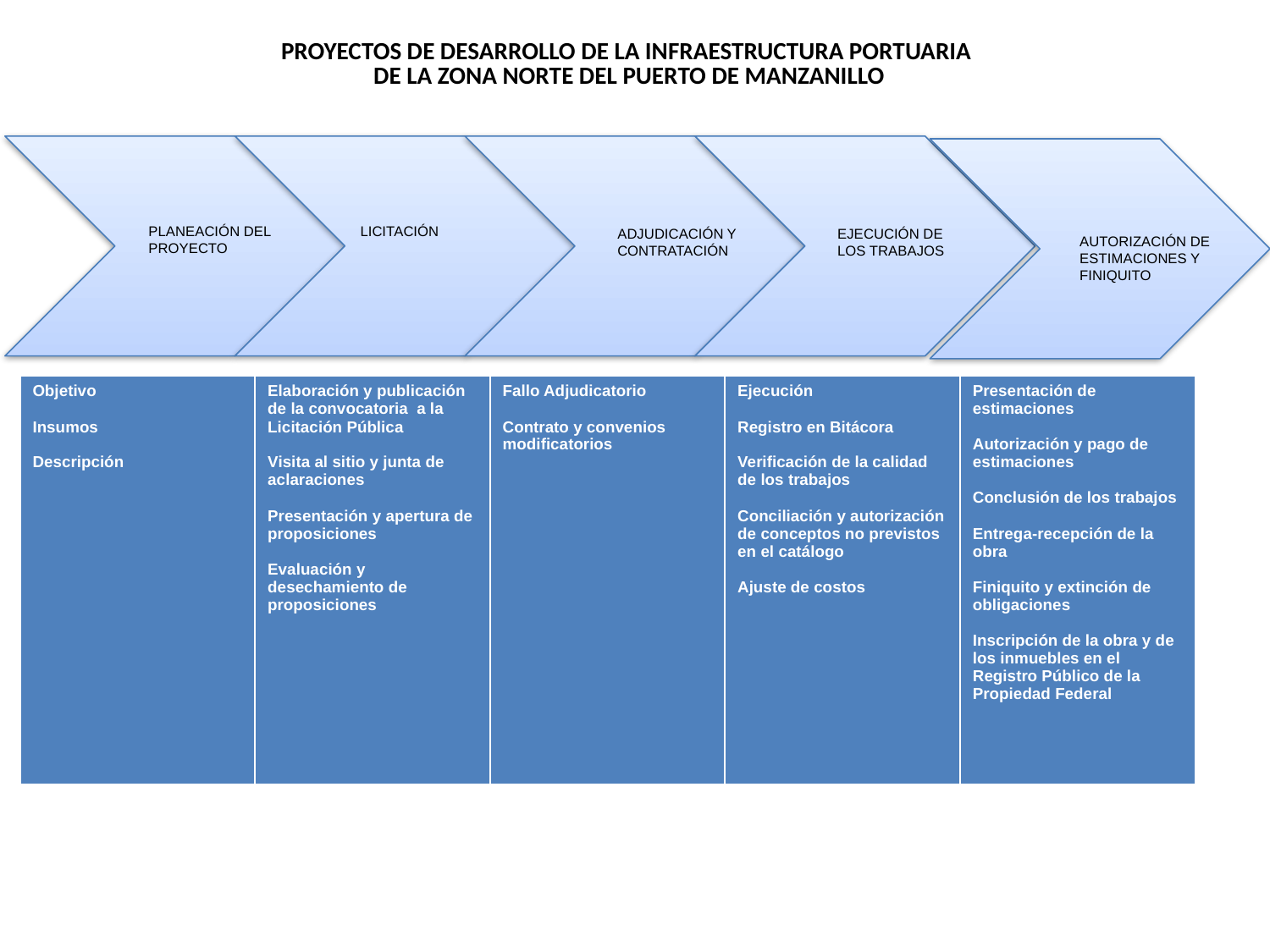

# PROYECTOS DE DESARROLLO DE LA INFRAESTRUCTURA PORTUARIA DE LA ZONA NORTE DEL PUERTO DE MANZANILLO

PLANEACIÓN DEL
PROYECTO
LICITACIÓN
ADJUDICACIÓN Y CONTRATACIÓN
EJECUCIÓN DE LOS TRABAJOS
AUTORIZACIÓN DE ESTIMACIONES Y FINIQUITO
| Objetivo Insumos Descripción | Elaboración y publicación de la convocatoria a la Licitación Pública Visita al sitio y junta de aclaraciones Presentación y apertura de proposiciones Evaluación y desechamiento de proposiciones | Fallo Adjudicatorio Contrato y convenios modificatorios | Ejecución Registro en Bitácora Verificación de la calidad de los trabajos Conciliación y autorización de conceptos no previstos en el catálogo Ajuste de costos | Presentación de estimaciones Autorización y pago de estimaciones Conclusión de los trabajos Entrega-recepción de la obra Finiquito y extinción de obligaciones Inscripción de la obra y de los inmuebles en el Registro Público de la Propiedad Federal |
| --- | --- | --- | --- | --- |